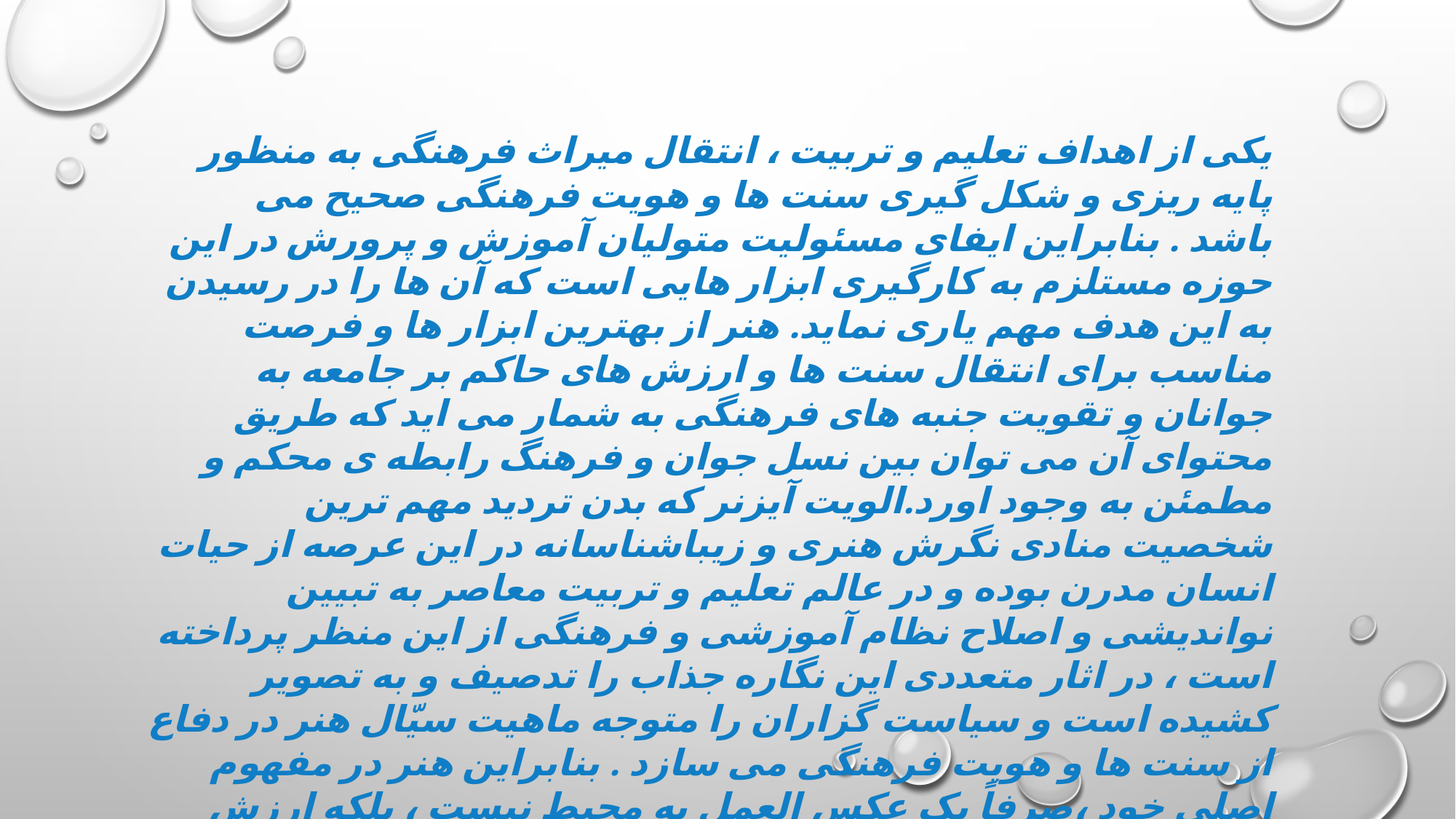

یکی از اهداف تعلیم و تربیت ، انتقال میراث فرهنگی به منظور پایه ریزی و شکل گیری سنت ها و هویت فرهنگی صحیح می باشد . بنابراین ایفای مسئولیت متولیان آموزش و پرورش در این حوزه مستلزم به کارگیری ابزار هایی است که آن ها را در رسیدن به این هدف مهم یاری نماید. هنر از بهترین ابزار ها و فرصت مناسب برای انتقال سنت ها و ارزش های حاکم بر جامعه به جوانان و تقویت جنبه های فرهنگی به شمار می اید که طریق محتوای آن می توان بین نسل جوان و فرهنگ رابطه ی محکم و مطمئن به وجود اورد.الویت آیزنر که بدن تردید مهم ترین شخصیت منادی نگرش هنری و زیباشناسانه در این عرصه از حیات انسان مدرن بوده و در عالم تعلیم و تربیت معاصر به تبیین نواندیشی و اصلاح نظام آموزشی و فرهنگی از این منظر پرداخته است ، در اثار متعددی این نگاره جذاب را تدصیف و به تصویر کشیده است و سیاست گزاران را متوجه ماهیت سیّال هنر در دفاع از سنت ها و هویت فرهنگی می سازد . بنابراین هنر در مفهوم اصلی خود ،صرفاً یک عکس العمل به محیط نیست ، بلکه ارزش گذاری مجدد و عمیق موقیعت های بسیار پیچیده و صیانت از آئین های مردمی است.